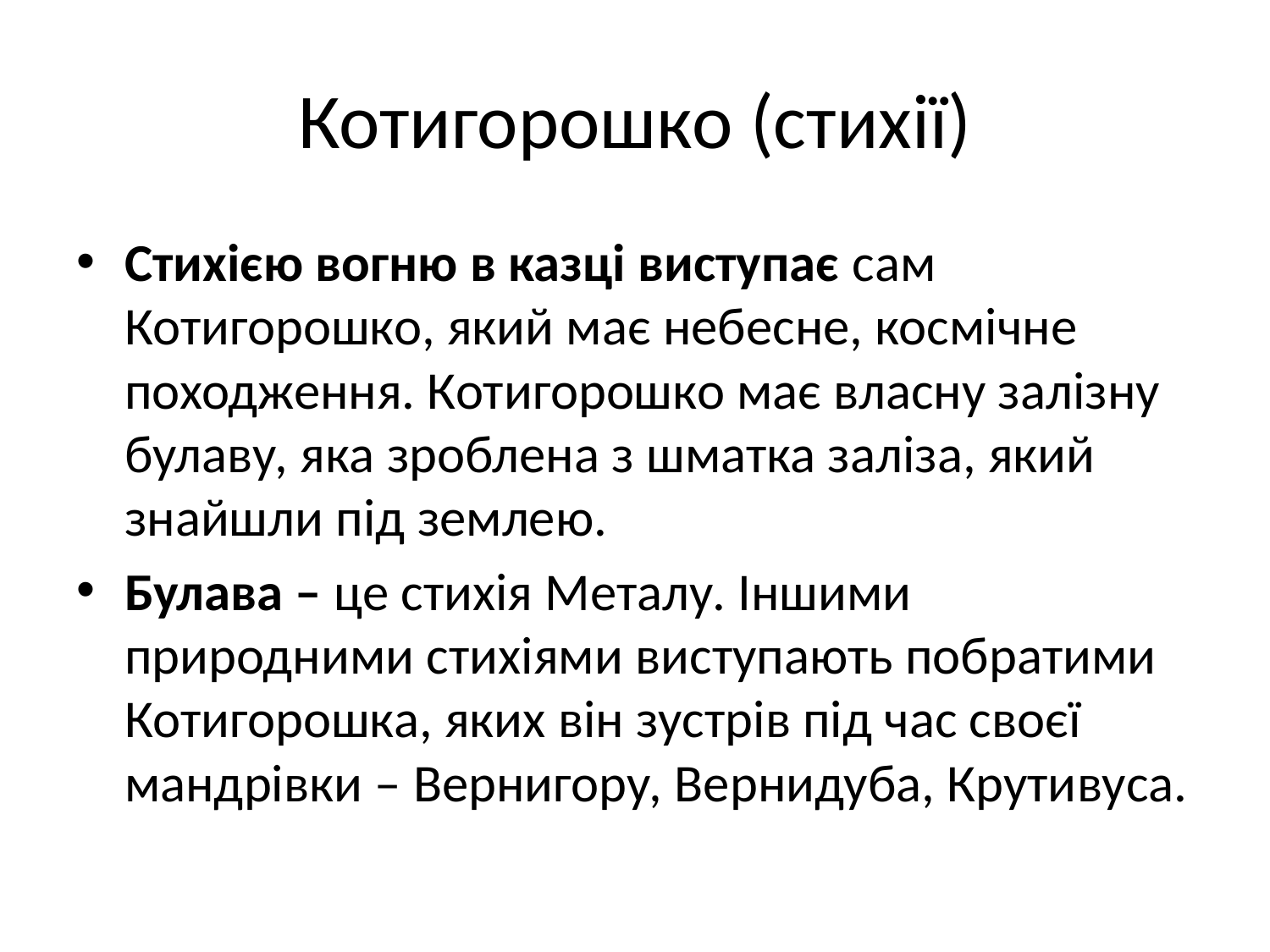

# Котигорошко (стихії)
Стихією вогню в казці виступає сам Котигорошко, який має небесне, космічне походження. Котигорошко має власну залізну булаву, яка зроблена з шматка заліза, який знайшли під землею.
Булава – це стихія Металу. Іншими природними стихіями виступають побратими Котигорошка, яких він зустрів під час своєї мандрівки – Вернигору, Вернидуба, Крутивуса.